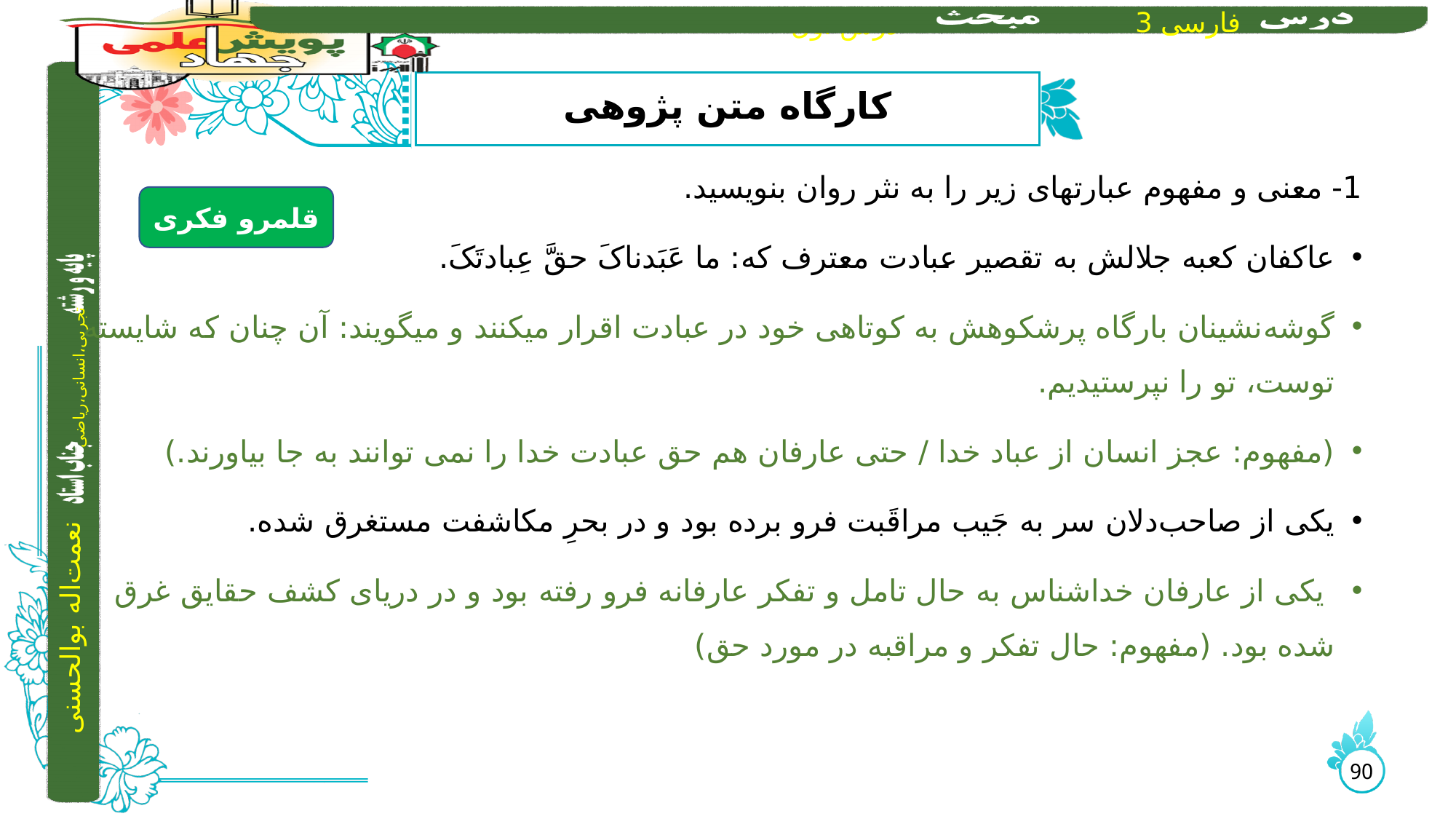

# کارگاه متن پژوهی
1- معنی و مفهوم عبارت­های زیر را به نثر روان بنویسید.
عاکفان کعبه جلالش به تقصیر عبادت معترف که: ما عَبَدناکَ حقَّ عِبادتَکَ.
گوشه‌نشینان بارگاه پرشکوهش به کوتاهی خود در عبادت اقرار می­کنند و می­گویند: آن چنان که شایسته توست، تو را نپرستیدیم.
(مفهوم: عجز انسان از عباد خدا / حتی عارفان هم حق عبادت خدا را نمی توانند به جا بیاورند.)
یکی از صاحب‌دلان سر به جَیب مراقَبت فرو برده بود و در بحرِ مکاشفت مستغرق شده.
 یکی از عارفان خداشناس به حال تامل و تفکر عارفانه فرو رفته بود و در دریای کشف حقایق غرق شده بود. (مفهوم: حال تفکر و مراقبه در مورد حق)

قلمرو فکری